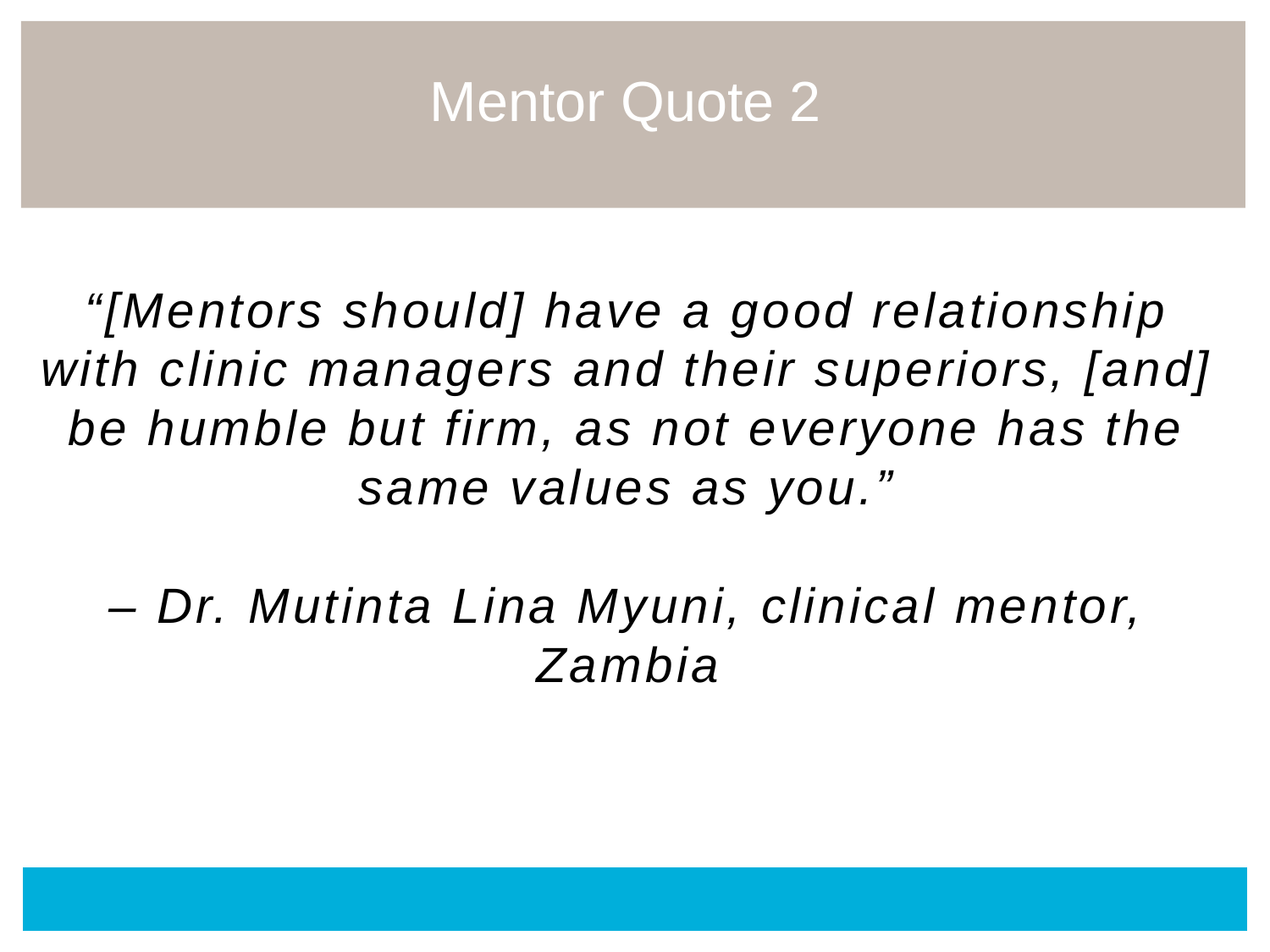

Mentor Quote 2
# “[Mentors should] have a good relationship with clinic managers and their superiors, [and] be humble but firm, as not everyone has the same values as you.” – Dr. Mutinta Lina Myuni, clinical mentor, Zambia